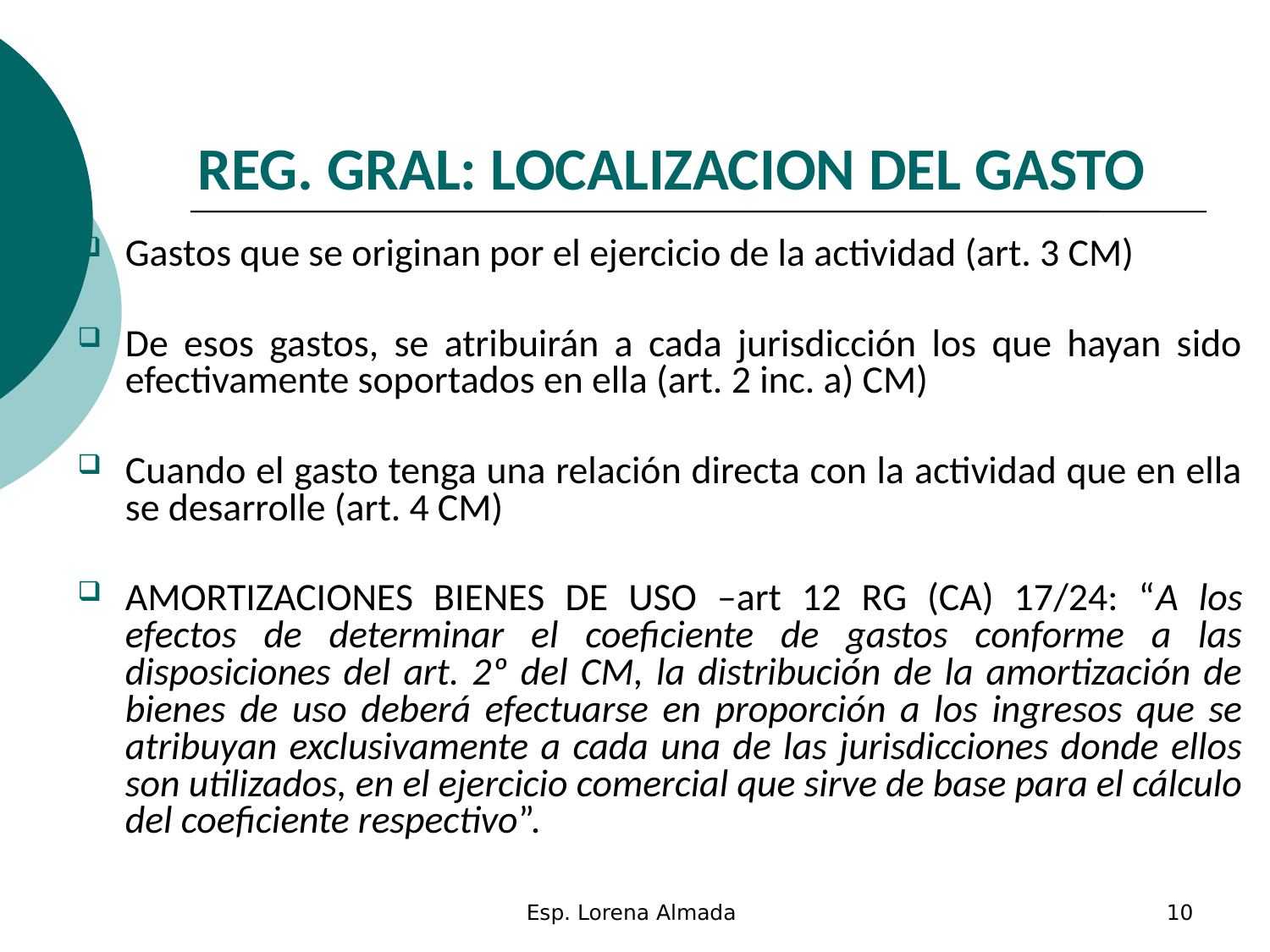

# REG. GRAL: LOCALIZACION DEL GASTO

Gastos que se originan por el ejercicio de la actividad (art. 3 CM)

De esos gastos, se atribuirán a cada jurisdicción los que hayan sido efectivamente soportados en ella (art. 2 inc. a) CM)

Cuando el gasto tenga una relación directa con la actividad que en ella se desarrolle (art. 4 CM)

AMORTIZACIONES BIENES DE USO –art 12 RG (CA) 17/24: “A los efectos de determinar el coeficiente de gastos conforme a las disposiciones del art. 2º del CM, la distribución de la amortización de bienes de uso deberá efectuarse en proporción a los ingresos que se atribuyan exclusivamente a cada una de las jurisdicciones donde ellos son utilizados, en el ejercicio comercial que sirve de base para el cálculo del coeficiente respectivo”.
Esp. Lorena Almada
10